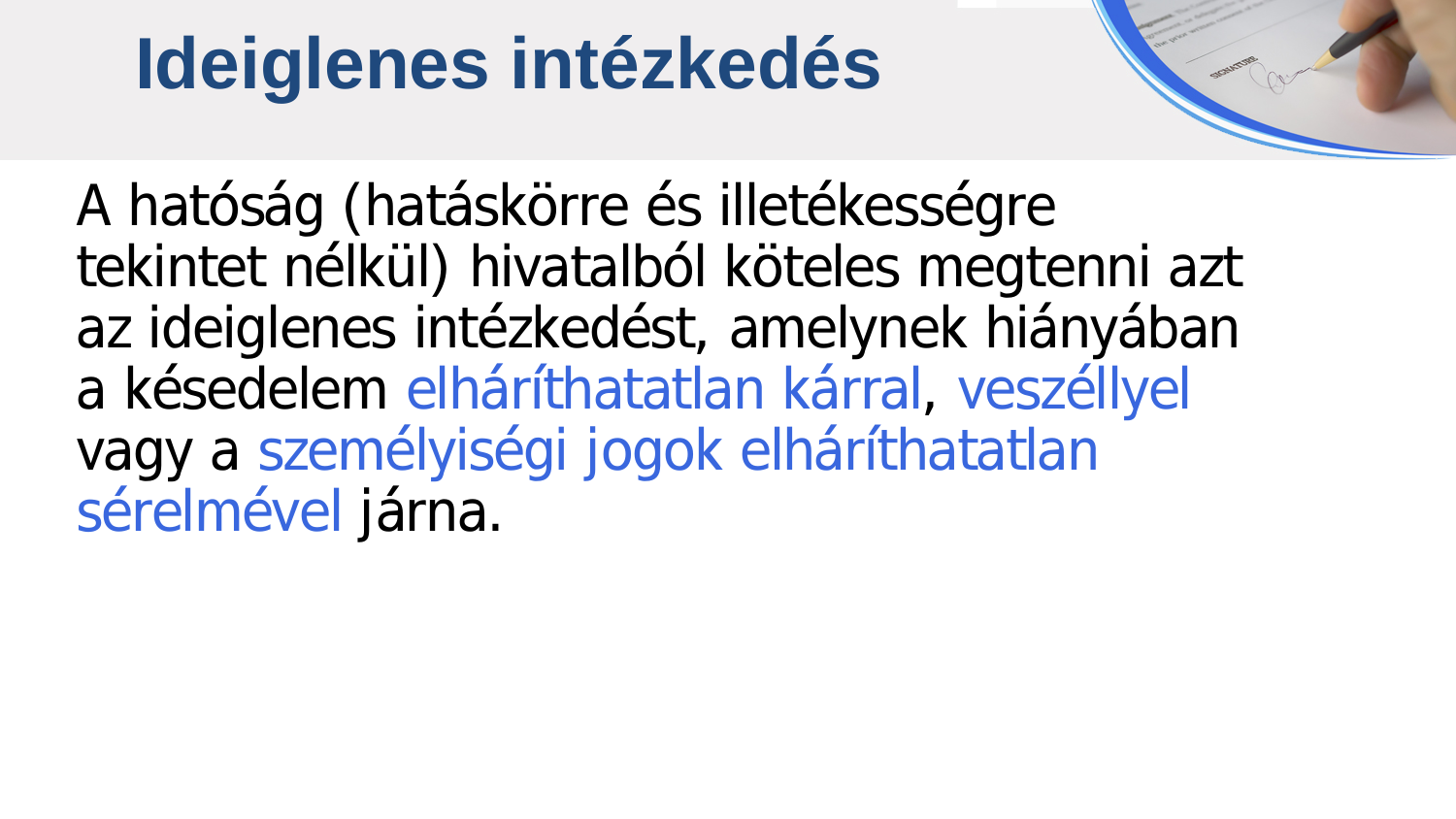

Ideiglenes intézkedés

A hatóság (hatáskörre és illetékességre
tekintet nélkül) hivatalból köteles megtenni azt az ideiglenes intézkedést, amelynek hiányában a késedelem elháríthatatlan kárral, veszéllyel
vagy a személyiségi jogok elháríthatatlan
sérelmével járna.